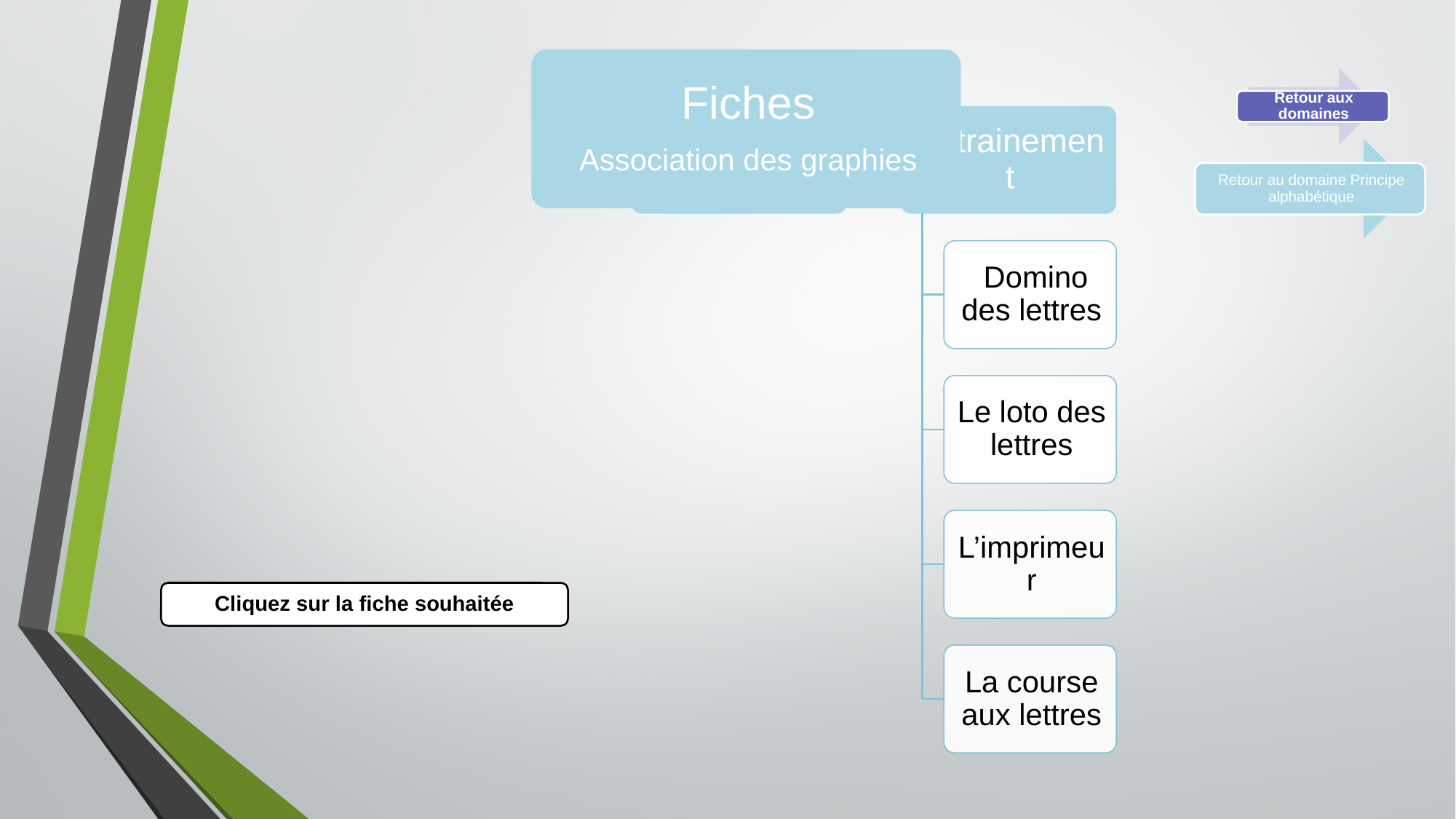

Fiches
Association des graphies
Retour aux domaines
Renforcement
Entrainement
 Domino des lettres
Le loto des lettres
L’imprimeur
La course aux lettres
Retour au domaine Principe alphabétique

Cliquez sur la fiche souhaitée